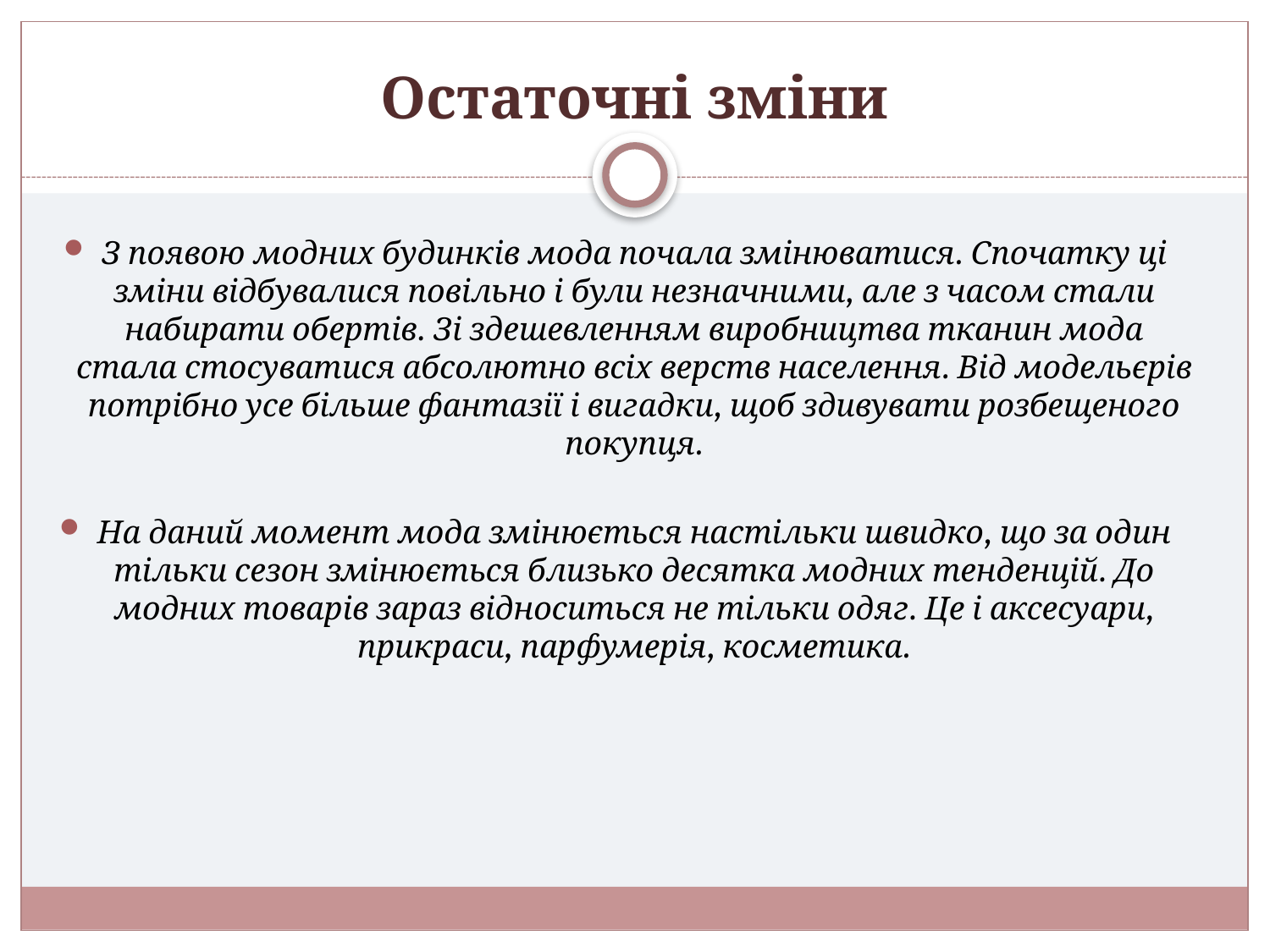

# Остаточні зміни
З появою модних будинків мода почала змінюватися. Спочатку ці зміни відбувалися повільно і були незначними, але з часом стали набирати обертів. Зі здешевленням виробництва тканин мода стала стосуватися абсолютно всіх верств населення. Від модельєрів потрібно усе більше фантазії і вигадки, щоб здивувати розбещеного покупця.

На даний момент мода змінюється настільки швидко, що за один тільки сезон змінюється близько десятка модних тенденцій. До модних товарів зараз відноситься не тільки одяг. Це і аксесуари, прикраси, парфумерія, косметика.